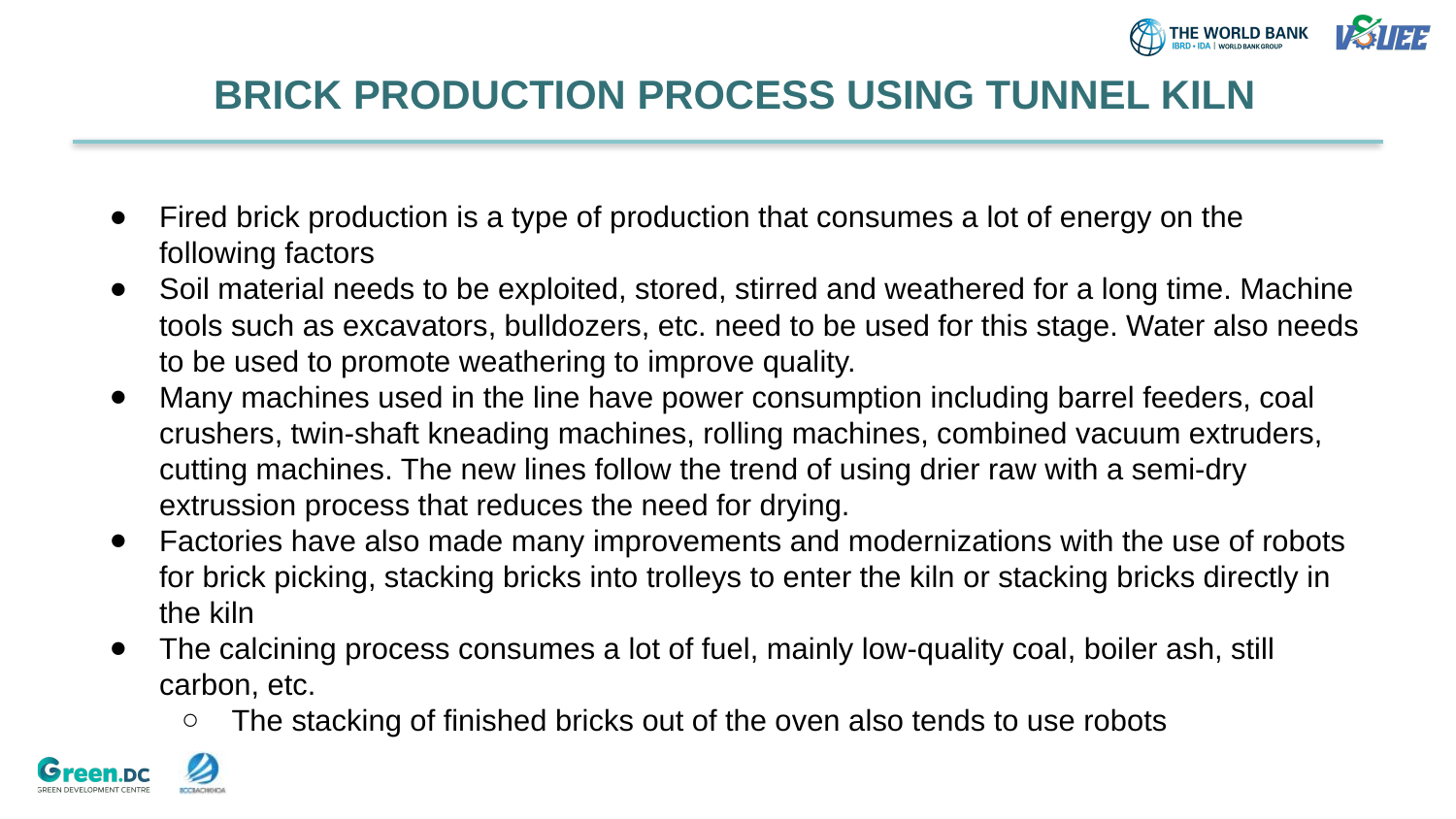

# BRICK PRODUCTION PROCESS USING TUNNEL KILN
Fired brick production is a type of production that consumes a lot of energy on the following factors
Soil material needs to be exploited, stored, stirred and weathered for a long time. Machine tools such as excavators, bulldozers, etc. need to be used for this stage. Water also needs to be used to promote weathering to improve quality.
Many machines used in the line have power consumption including barrel feeders, coal crushers, twin-shaft kneading machines, rolling machines, combined vacuum extruders, cutting machines. The new lines follow the trend of using drier raw with a semi-dry extrussion process that reduces the need for drying.
Factories have also made many improvements and modernizations with the use of robots for brick picking, stacking bricks into trolleys to enter the kiln or stacking bricks directly in the kiln
The calcining process consumes a lot of fuel, mainly low-quality coal, boiler ash, still carbon, etc.
The stacking of finished bricks out of the oven also tends to use robots